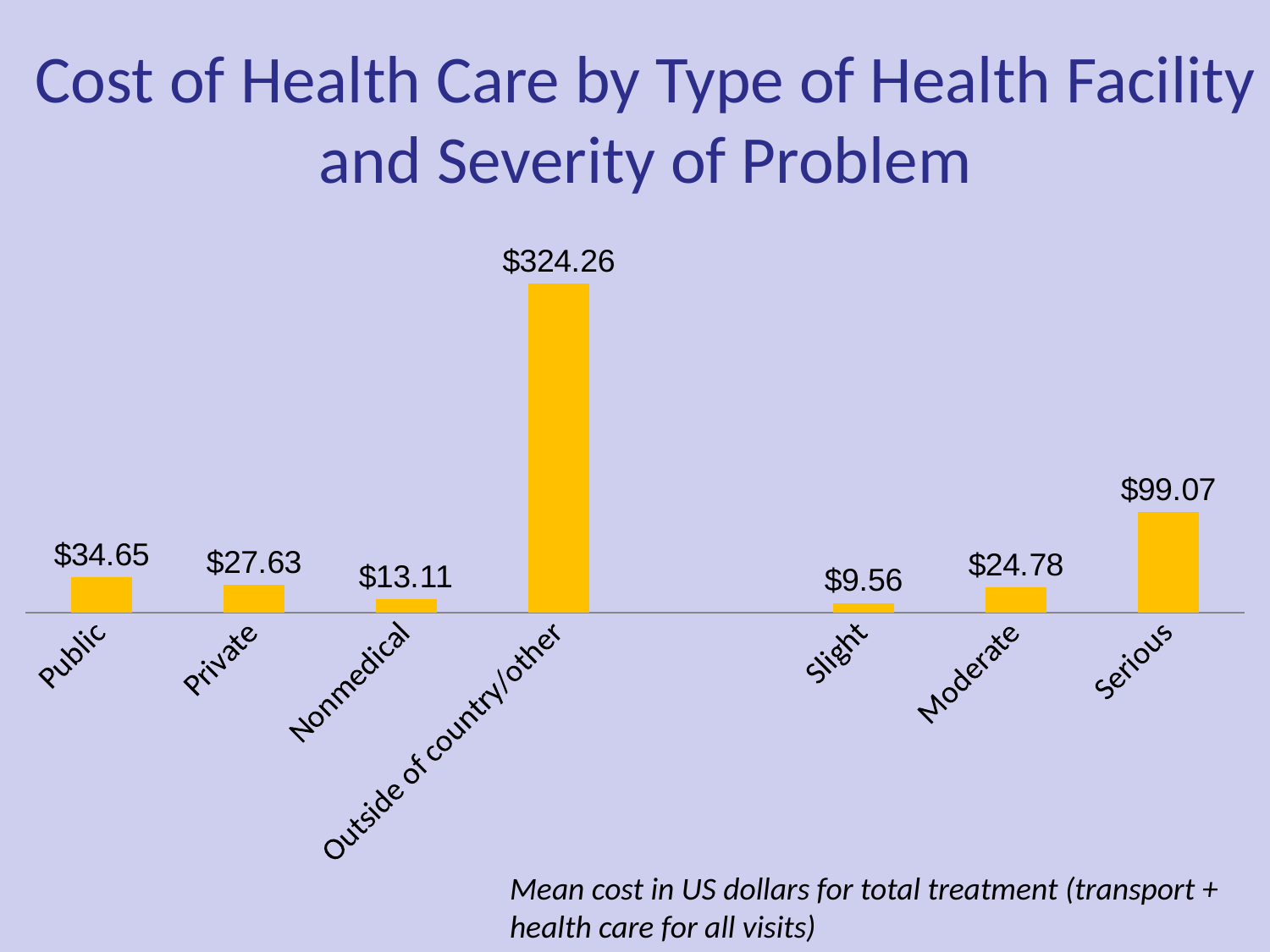

# Cost of Health Care by Type of Health Facility and Severity of Problem

### Chart

| Category | Series 1 |
|---|---|
| Public | 34.65 |
| Private | 27.630000000000017 |
| Nonmedical | 13.11 |
| Outside of country/other | 324.26 |
|  | None |
| Slight | 9.56 |
| Moderate | 24.779999999999987 |
| Serious | 99.07 |
Mean cost in US dollars for total treatment (transport + health care for all visits)